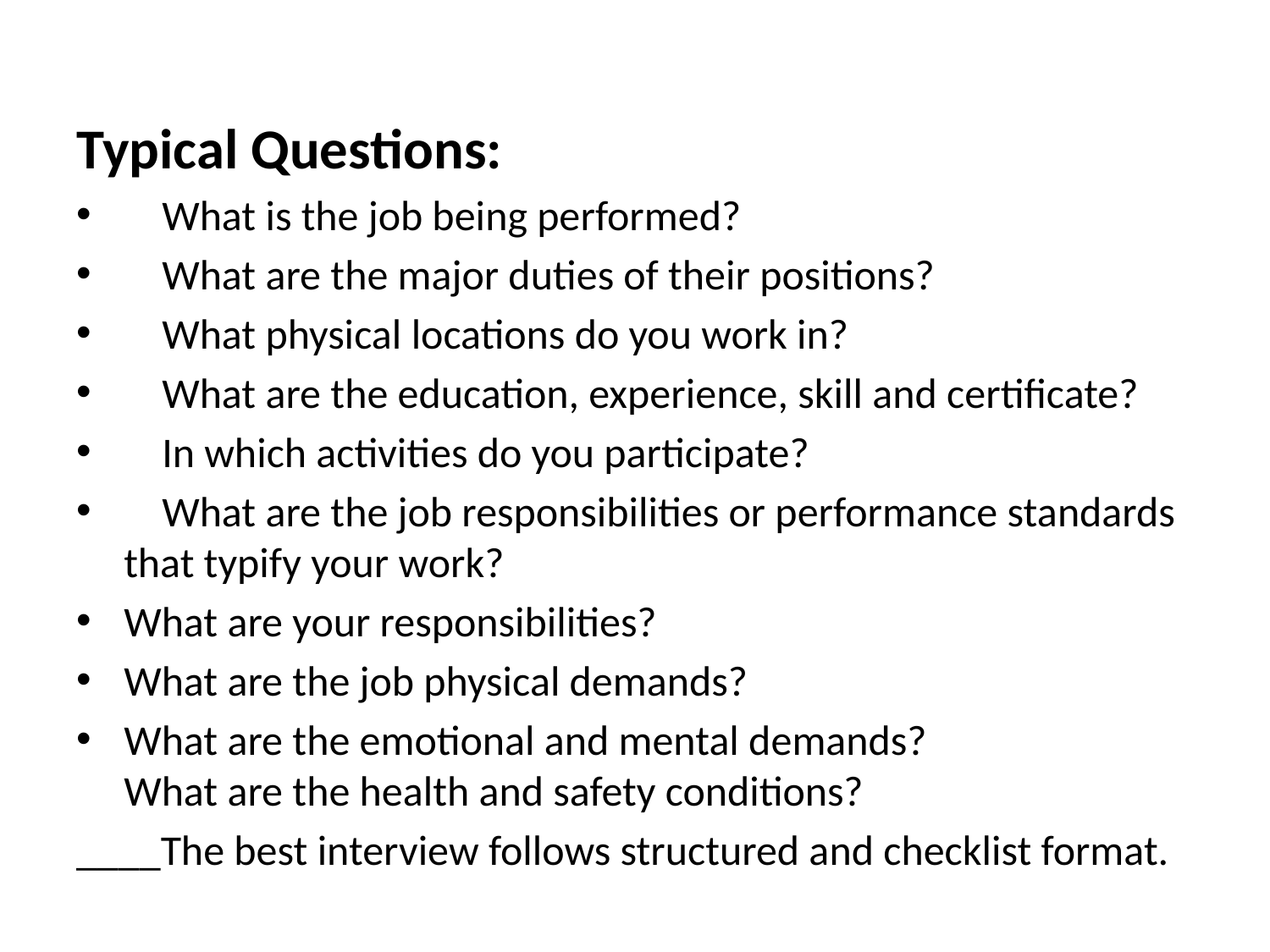

Typical Questions:
    What is the job being performed?
    What are the major duties of their positions?
    What physical locations do you work in?
    What are the education, experience, skill and certificate?
    In which activities do you participate?
    What are the job responsibilities or performance standards that typify your work?
What are your responsibilities?
What are the job physical demands?
What are the emotional and mental demands?
What are the health and safety conditions?
____The best interview follows structured and checklist format.